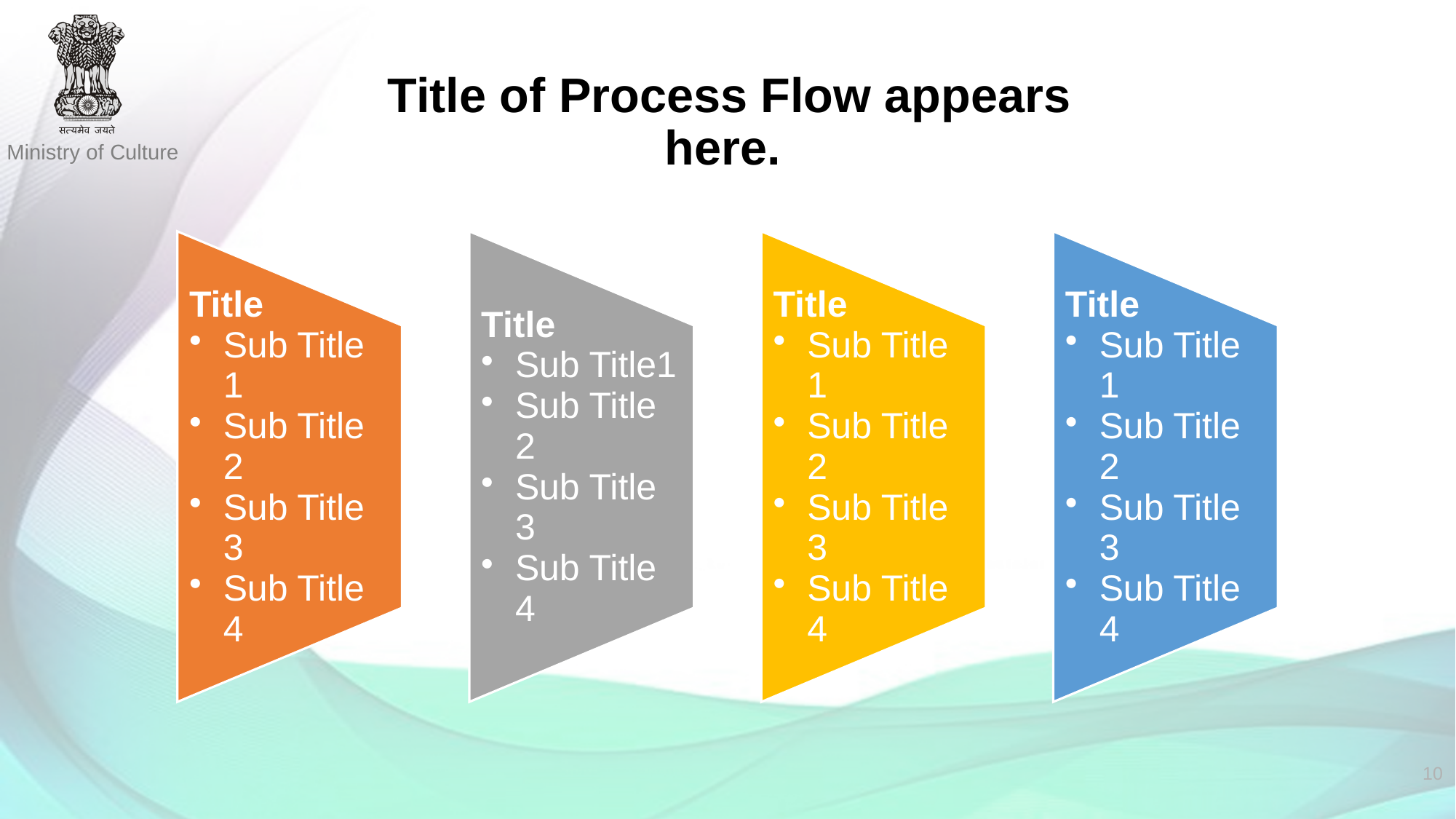

Title of Process Flow appears here.
Title
Sub Title 1
Title
Sub Title1
Sub Title 2
Title
Sub Title 1
Sub Title 2
Title
Sub Title 1
Sub Title 2
Sub Title 2
Sub Title 3
Sub Title 4
Sub Title 3
Sub Title 4
Sub Title 3
Sub Title 4
Sub Title 3
Sub Title 4
10